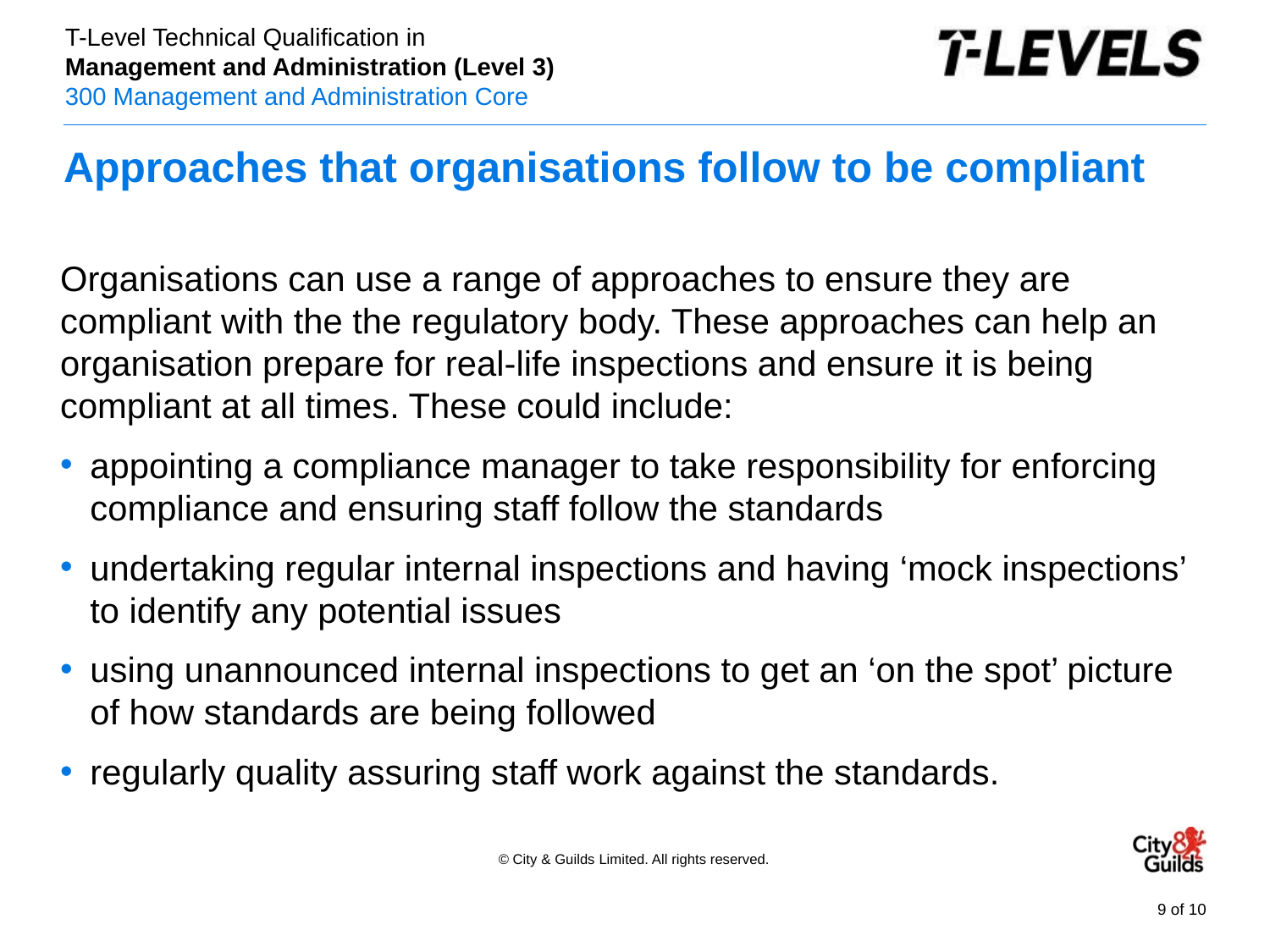

# Approaches that organisations follow to be compliant
Organisations can use a range of approaches to ensure they are compliant with the the regulatory body. These approaches can help an organisation prepare for real-life inspections and ensure it is being compliant at all times. These could include:
appointing a compliance manager to take responsibility for enforcing compliance and ensuring staff follow the standards
undertaking regular internal inspections and having ‘mock inspections’ to identify any potential issues
using unannounced internal inspections to get an ‘on the spot’ picture of how standards are being followed
regularly quality assuring staff work against the standards.